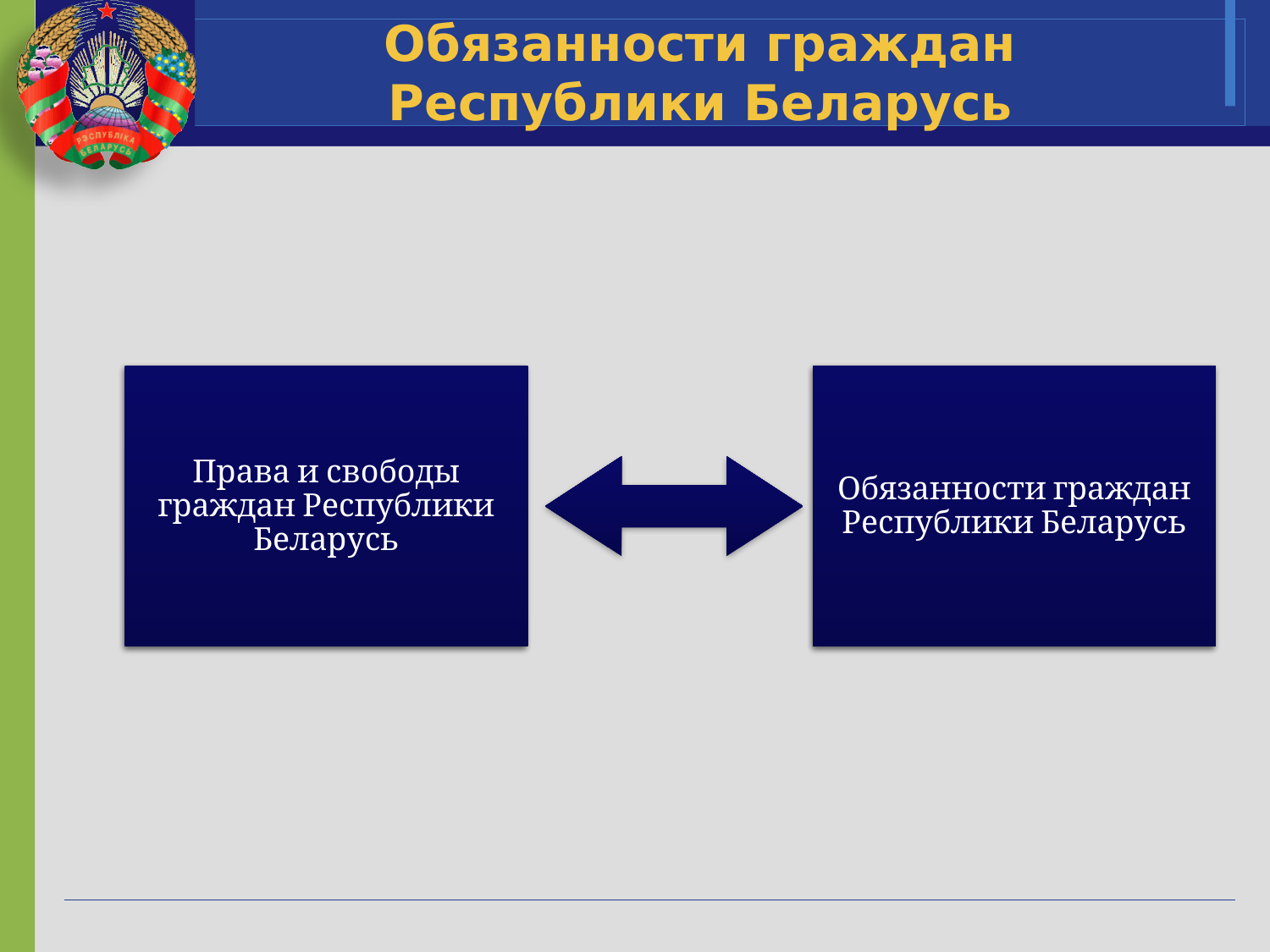

# Обязанности граждан Республики Беларусь

Обязанности граждан Республики Беларусь

Права и свободы граждан Республики Беларусь